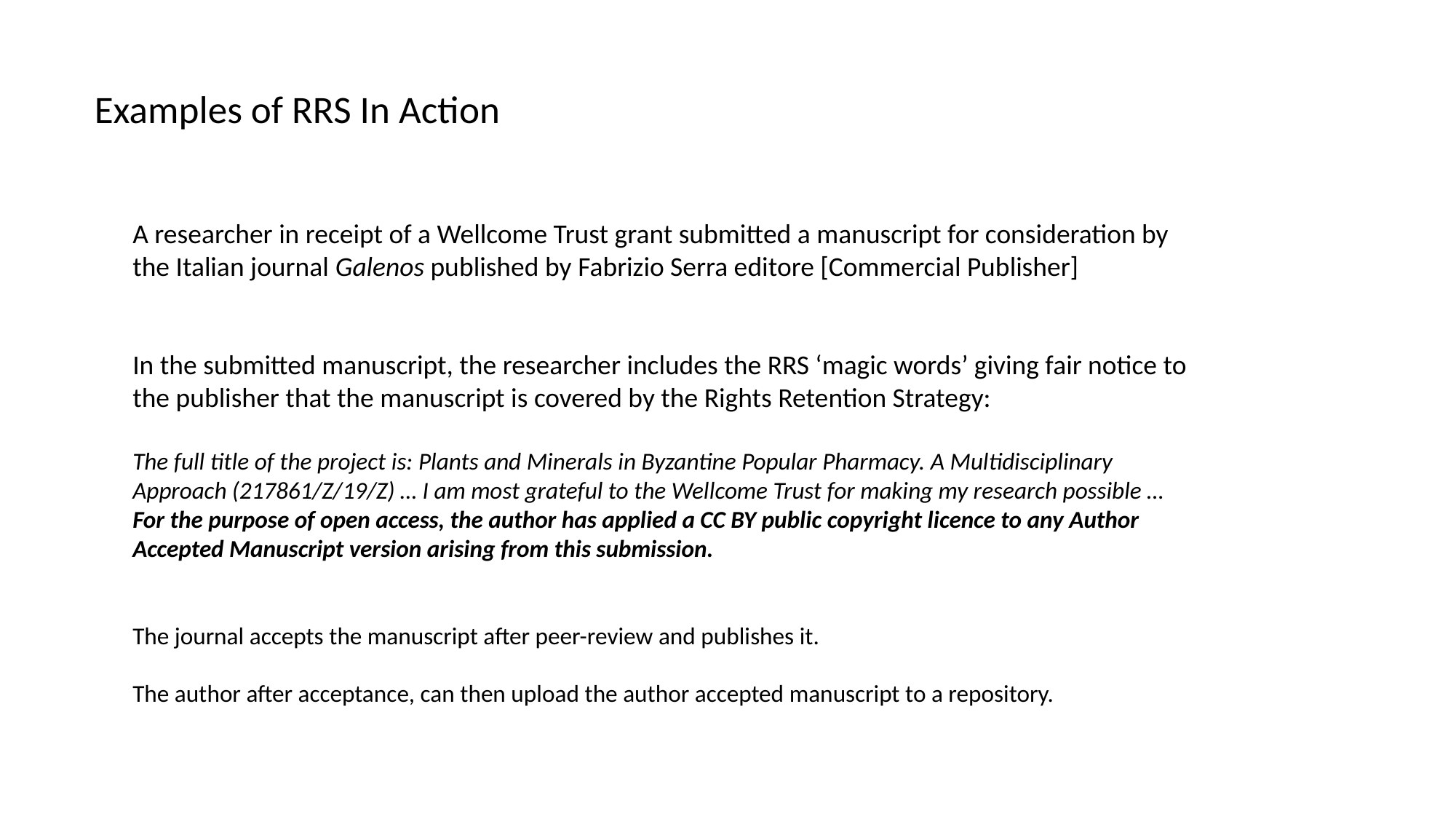

Examples of RRS In Action
A researcher in receipt of a Wellcome Trust grant submitted a manuscript for consideration by the Italian journal Galenos published by Fabrizio Serra editore [Commercial Publisher]

In the submitted manuscript, the researcher includes the RRS ‘magic words’ giving fair notice to the publisher that the manuscript is covered by the Rights Retention Strategy:

The full title of the project is: Plants and Minerals in Byzantine Popular Pharmacy. A Multidisciplinary Approach (217861/Z/19/Z) … I am most grateful to the Wellcome Trust for making my research possible …
For the purpose of open access, the author has applied a CC BY public copyright licence to any Author Accepted Manuscript version arising from this submission.

The journal accepts the manuscript after peer-review and publishes it.

The author after acceptance, can then upload the author accepted manuscript to a repository.